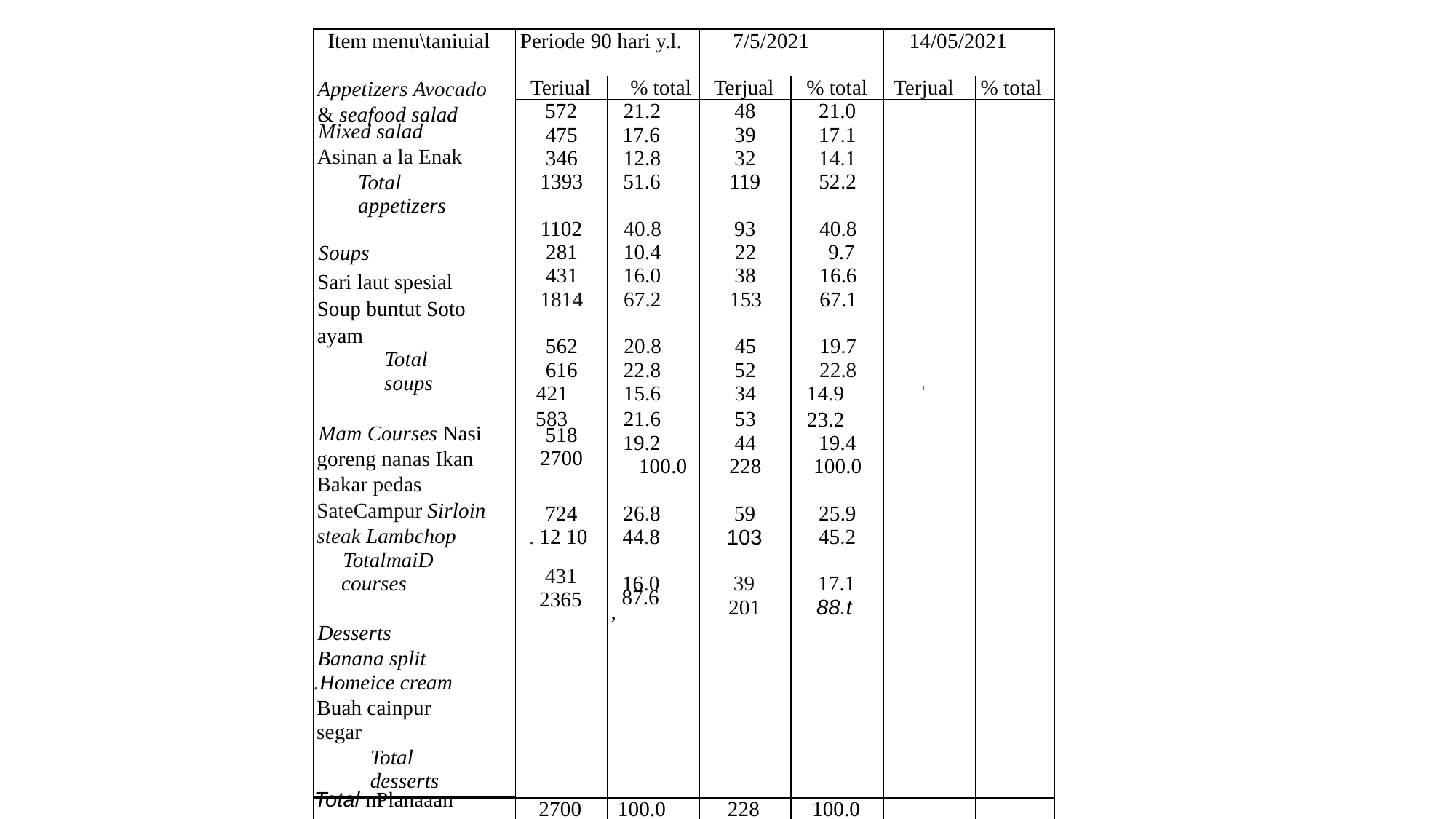

| Item menu\taniuial | Periode 90 hari y.l. |  | 7/5/2021 |  | 14/05/2021 |  |
| --- | --- | --- | --- | --- | --- | --- |
| Appetizers Avocado & seafood salad Mixed salad Asinan a la Enak Total appetizers   Soups Sari laut spesial Soup buntut Soto ayam Total soups   Mam Courses Nasi goreng nanas Ikan Bakar pedas SateCampur Sirloin steak Lambchop TotalmaiD courses   Desserts Banana split .Homeice cream Buah cainpur segar Total desserts | Teriual | % total | Terjual | % total | Terjual | % total |
|  | 572 | 21.2 | 48 | 21.0 |  |  |
|  | 475 | 17.6 | 39 | 17.1 |  |  |
|  | 346 | 12.8 | 32 | 14.1 |  |  |
|  | 1393 | 51.6 | 119 | 52.2 |  |  |
|  | 1102 | 40.8 | 93 | 40.8 |  |  |
|  | 281 | 10.4 | 22 | 9.7 |  |  |
|  | 431 | 16.0 | 38 | 16.6 |  |  |
|  | 1814 | 67.2 | 153 | 67.1 |  |  |
|  | 562 | 20.8 | 45 | 19.7 |  |  |
|  | 616 | 22.8 | 52 | 22.8 |  |  |
|  | 421 583 | 15.6 21.6 | 34 53 | 14.9 23.2 | ' |  |
|  | 518 | 19.2 | 44 | 19.4 |  |  |
|  | 2700 | 100.0 | 228 | 100.0 |  |  |
|  | 724 | 26.8 | 59 | 25.9 |  |  |
|  | . 12 10 | 44.8 | 103 | 45.2 |  |  |
|  | 431 | 16.0 | 39 | 17.1 |  |  |
|  | 2365 | 87.6 , | 201 | 88.t |  |  |
| Total nPlanaaan | 2700 | 100.0 | 228 | 100.0 |  |  |